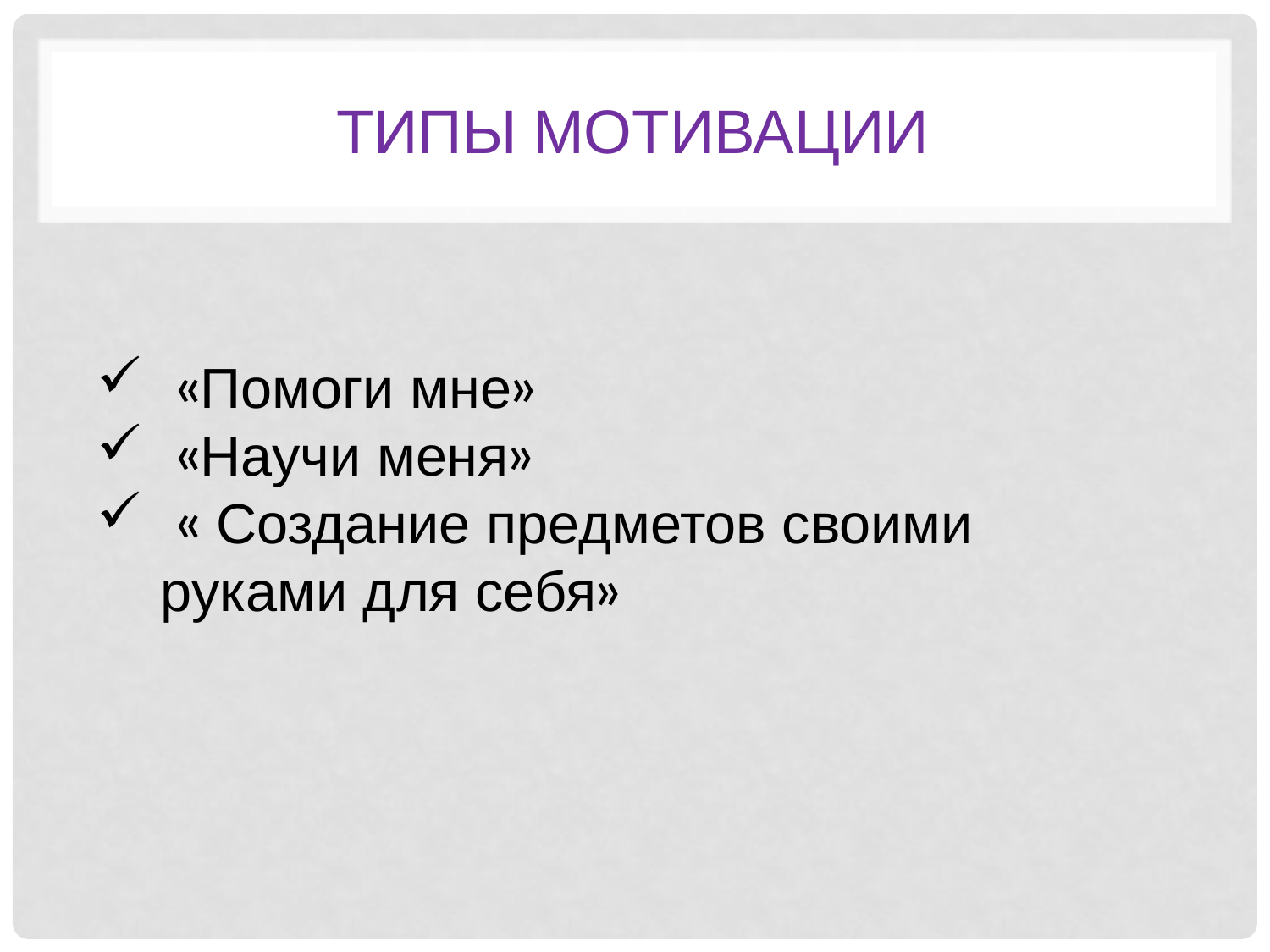

# Типы мотивации
 «Помоги мне»
 «Научи меня»
 « Создание предметов своими руками для себя»